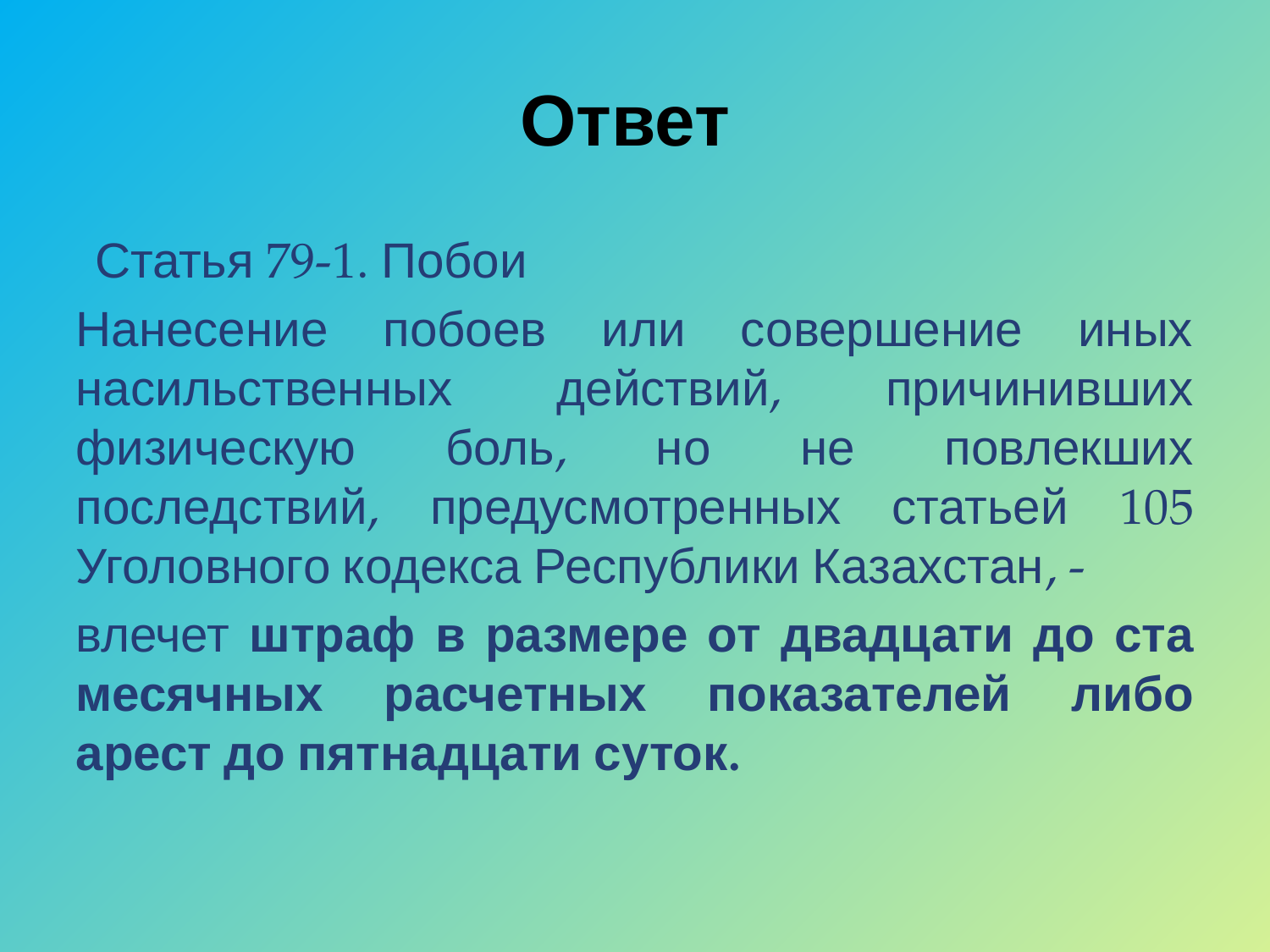

# Ответ
Статья 79-1. Побои
Нанесение побоев или совершение иных насильственных действий, причинивших физическую боль, но не повлекших последствий, предусмотренных статьей 105 Уголовного кодекса Республики Казахстан, -
влечет штраф в размере от двадцати до ста месячных расчетных показателей либо арест до пятнадцати суток.